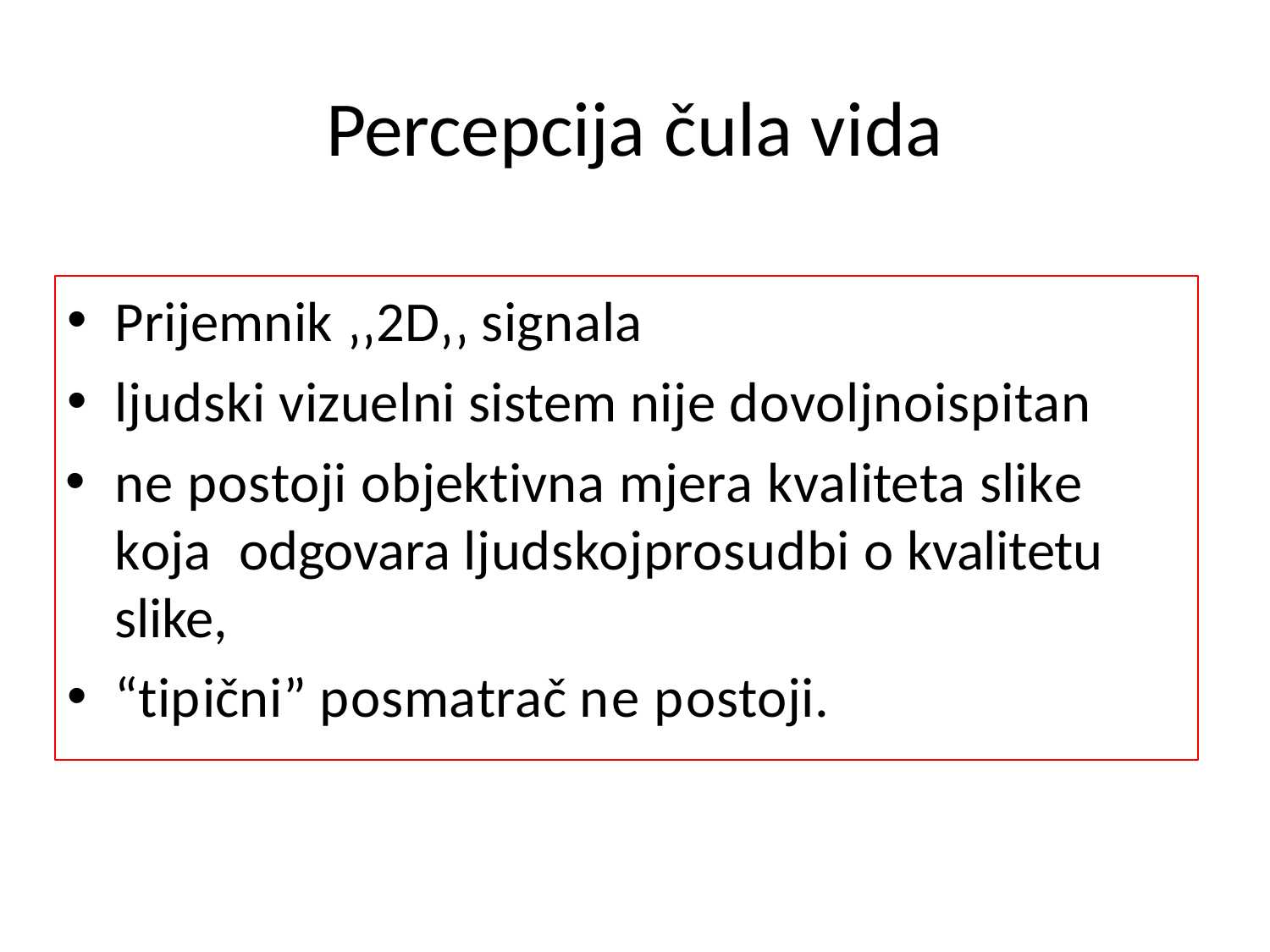

# Percepcija čula vida
Prijemnik ‚‚2D‚‚ signala
ljudski vizuelni sistem nije dovoljnoispitan
ne postoji objektivna mjera kvaliteta slike koja  odgovara ljudskojprosudbi o kvalitetu slike,
“tipični” posmatrač ne postoji.